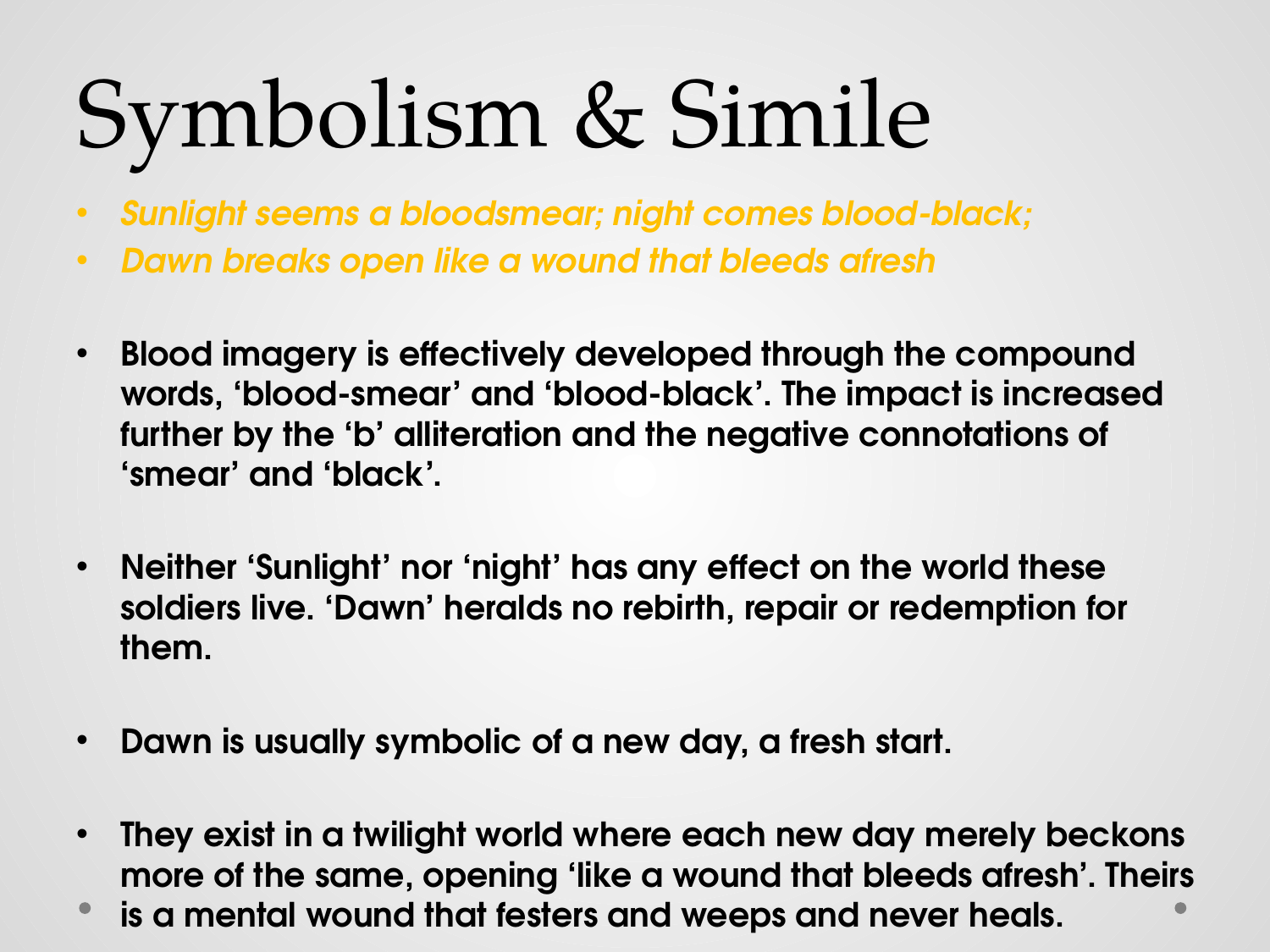

# Symbolism & Simile
Sunlight seems a bloodsmear; night comes blood-black;
Dawn breaks open like a wound that bleeds afresh

Blood imagery is effectively developed through the compound words, ‘blood-smear’ and ‘blood-black’. The impact is increased further by the ‘b’ alliteration and the negative connotations of ‘smear’ and ‘black’.

Neither ‘Sunlight’ nor ‘night’ has any effect on the world these soldiers live. ‘Dawn’ heralds no rebirth, repair or redemption for them.

Dawn is usually symbolic of a new day, a fresh start.

They exist in a twilight world where each new day merely beckons more of the same, opening ‘like a wound that bleeds afresh’. Theirs is a mental wound that festers and weeps and never heals.